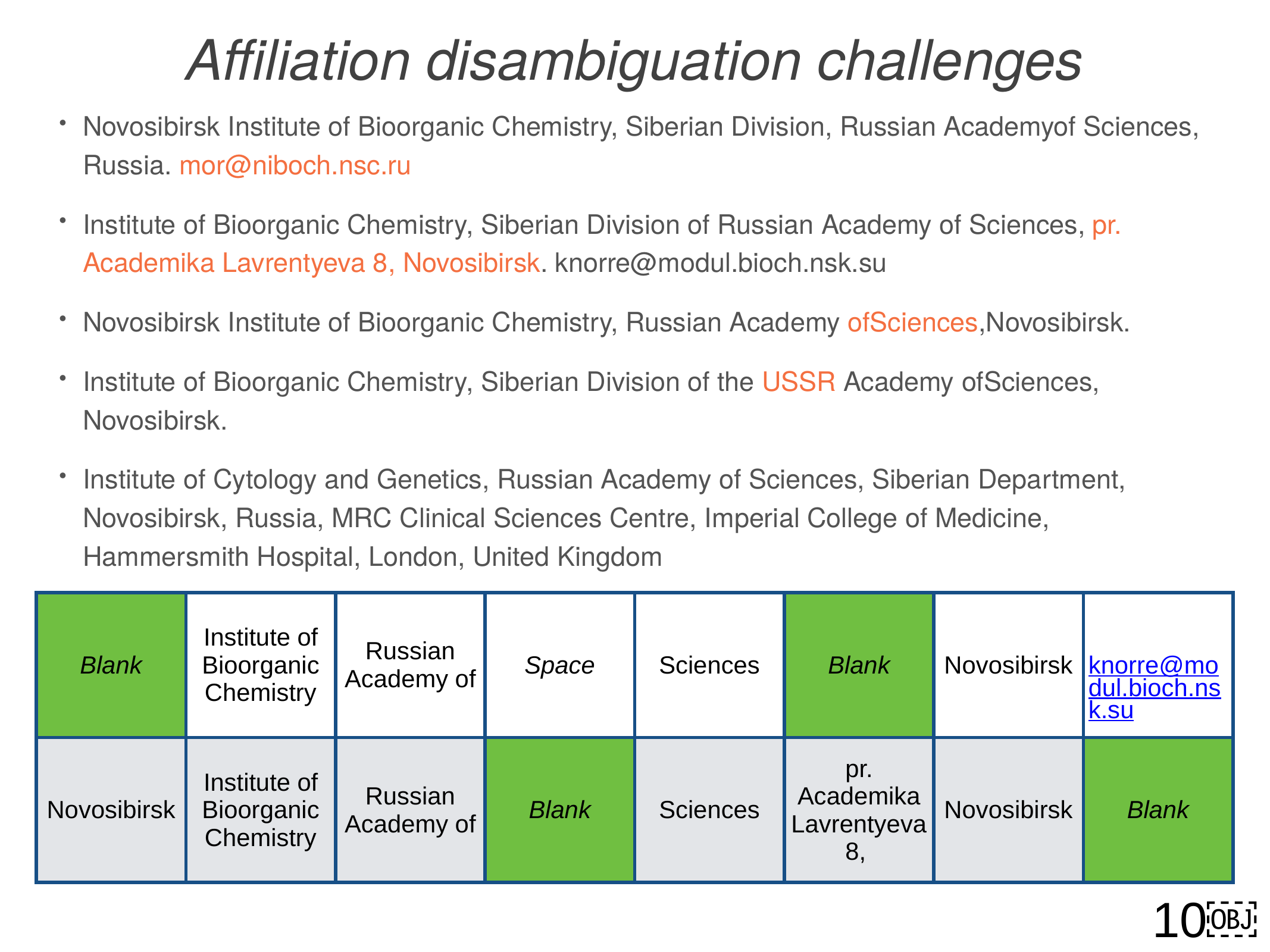

Affiliation disambiguation challenges
Novosibirsk Institute of Bioorganic Chemistry, Siberian Division, Russian Academyof Sciences, Russia. mor@niboch.nsc.ru
Institute of Bioorganic Chemistry, Siberian Division of Russian Academy of Sciences, pr. Academika Lavrentyeva 8, Novosibirsk. knorre@modul.bioch.nsk.su
Novosibirsk Institute of Bioorganic Chemistry, Russian Academy ofSciences,Novosibirsk.
Institute of Bioorganic Chemistry, Siberian Division of the USSR Academy ofSciences, Novosibirsk.
Institute of Cytology and Genetics, Russian Academy of Sciences, Siberian Department, Novosibirsk, Russia, MRC Clinical Sciences Centre, Imperial College of Medicine, Hammersmith Hospital, London, United Kingdom
| Blank | Institute of Bioorganic Chemistry | Russian Academy of | Space | Sciences | Blank | Novosibirsk | knorre@modul.bioch.nsk.su |
| --- | --- | --- | --- | --- | --- | --- | --- |
| Novosibirsk | Institute of Bioorganic Chemistry | Russian Academy of | Blank | Sciences | pr. Academika Lavrentyeva 8, | Novosibirsk | Blank |
10￼